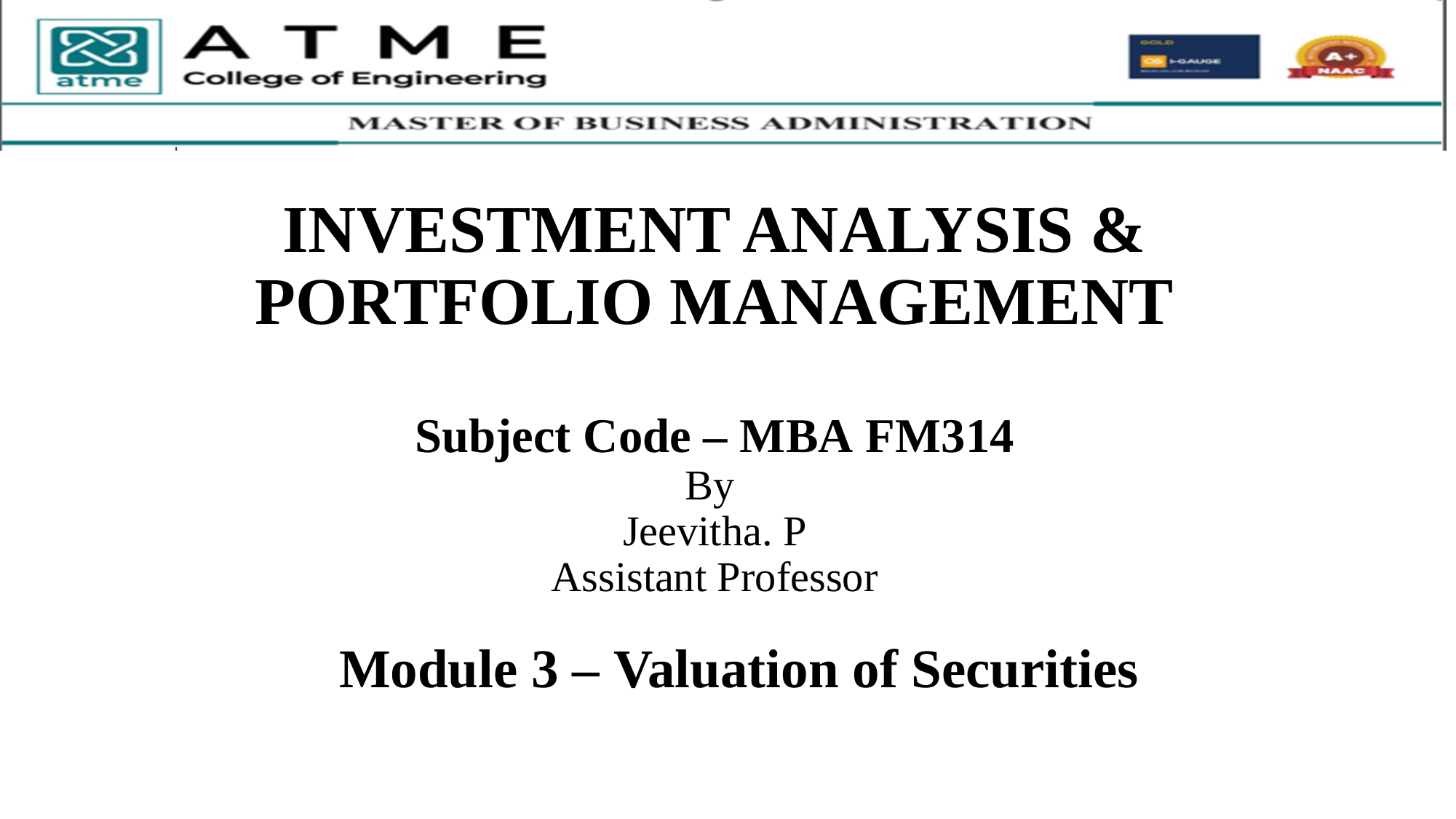

# INVESTMENT ANALYSIS & PORTFOLIO MANAGEMENT Subject Code – MBA FM314 By Jeevitha. P Assistant Professor
Module 3 – Valuation of Securities